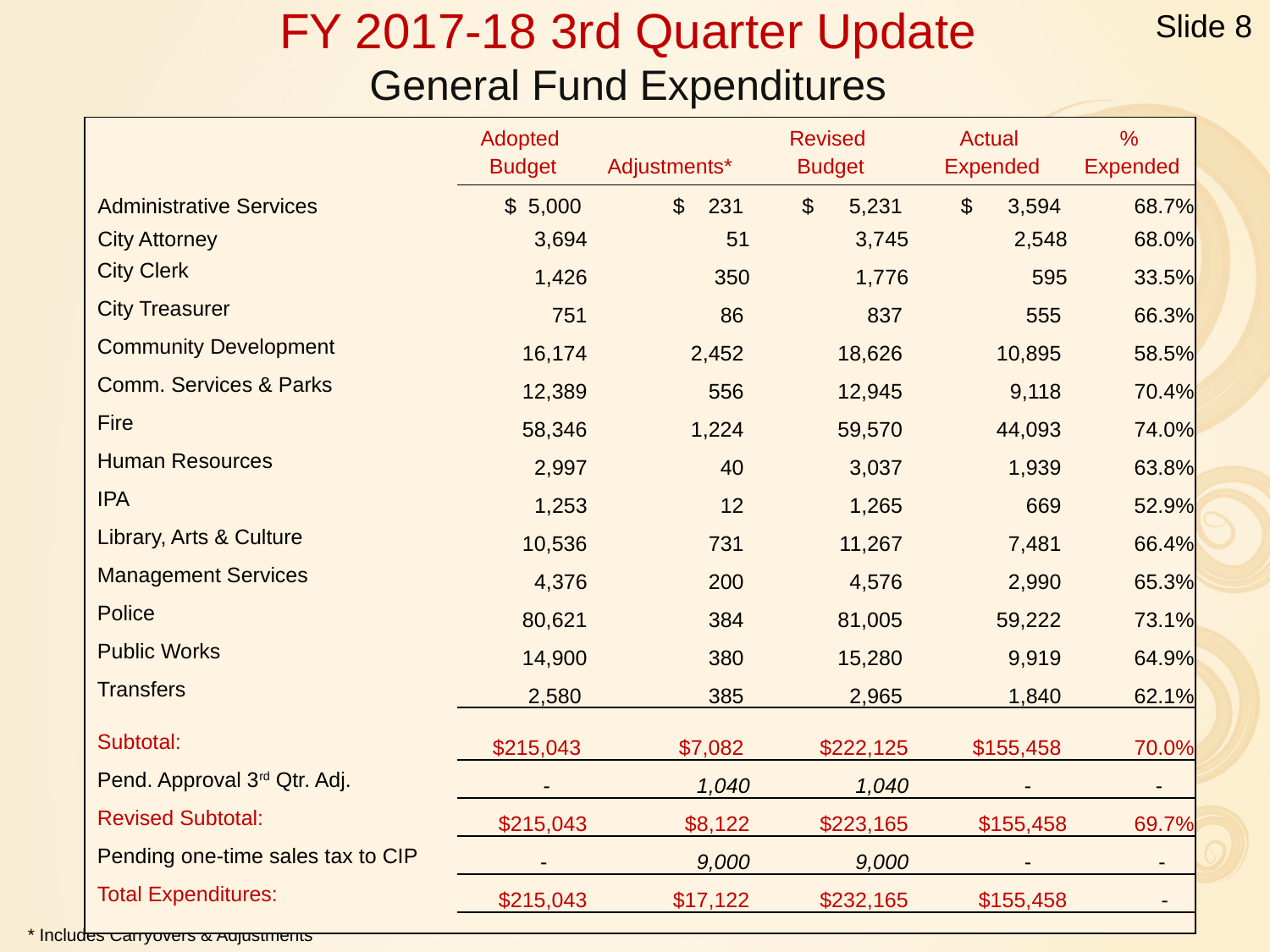

Slide 8
FY 2017-18 3rd Quarter Update
General Fund Expenditures
|  | Adopted Budget | Adjustments\* | Revised Budget | Actual Expended | % Expended |
| --- | --- | --- | --- | --- | --- |
| Administrative Services | $ 5,000 | $ 231 | $ 5,231 | $ 3,594 | 68.7% |
| City Attorney | 3,694 | 51 | 3,745 | 2,548 | 68.0% |
| City Clerk | 1,426 | 350 | 1,776 | 595 | 33.5% |
| City Treasurer | 751 | 86 | 837 | 555 | 66.3% |
| Community Development | 16,174 | 2,452 | 18,626 | 10,895 | 58.5% |
| Comm. Services & Parks | 12,389 | 556 | 12,945 | 9,118 | 70.4% |
| Fire | 58,346 | 1,224 | 59,570 | 44,093 | 74.0% |
| Human Resources | 2,997 | 40 | 3,037 | 1,939 | 63.8% |
| IPA | 1,253 | 12 | 1,265 | 669 | 52.9% |
| Library, Arts & Culture | 10,536 | 731 | 11,267 | 7,481 | 66.4% |
| Management Services | 4,376 | 200 | 4,576 | 2,990 | 65.3% |
| Police | 80,621 | 384 | 81,005 | 59,222 | 73.1% |
| Public Works | 14,900 | 380 | 15,280 | 9,919 | 64.9% |
| Transfers | 2,580 | 385 | 2,965 | 1,840 | 62.1% |
| Subtotal: | $215,043 | $7,082 | $222,125 | $155,458 | 70.0% |
| Pend. Approval 3rd Qtr. Adj. | - | 1,040 | 1,040 | - | - |
| Revised Subtotal: | $215,043 | $8,122 | $223,165 | $155,458 | 69.7% |
| Pending one-time sales tax to CIP | - | 9,000 | 9,000 | - | - |
| Total Expenditures: | $215,043 | $17,122 | $232,165 | $155,458 | - |
|  |  |  |  |  |  |
 * Includes Carryovers & Adjustments